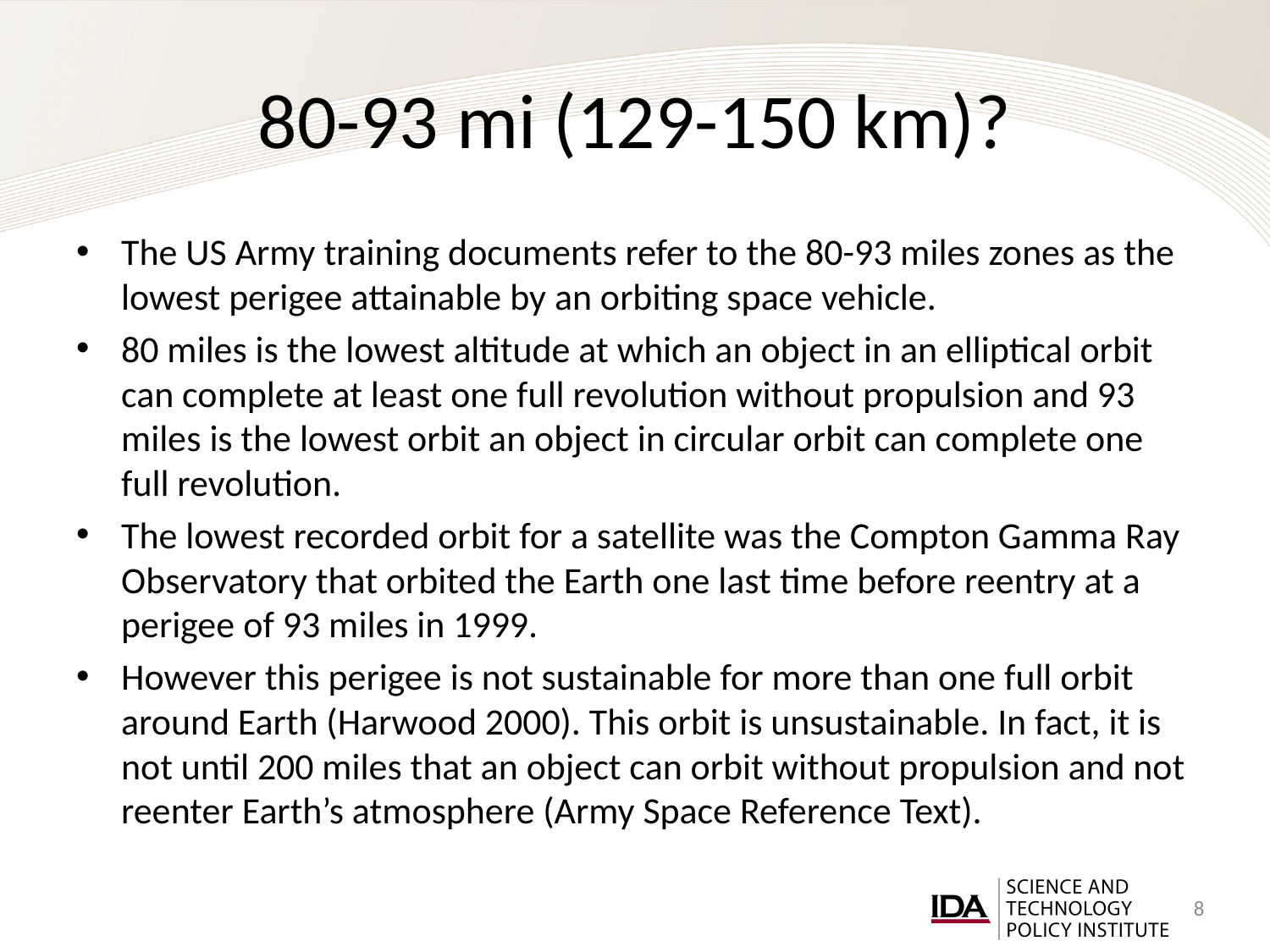

# 80-93 mi (129-150 km)?
The US Army training documents refer to the 80-93 miles zones as the lowest perigee attainable by an orbiting space vehicle.
80 miles is the lowest altitude at which an object in an elliptical orbit can complete at least one full revolution without propulsion and 93 miles is the lowest orbit an object in circular orbit can complete one full revolution.
The lowest recorded orbit for a satellite was the Compton Gamma Ray Observatory that orbited the Earth one last time before reentry at a perigee of 93 miles in 1999.
However this perigee is not sustainable for more than one full orbit around Earth (Harwood 2000). This orbit is unsustainable. In fact, it is not until 200 miles that an object can orbit without propulsion and not reenter Earth’s atmosphere (Army Space Reference Text).
8